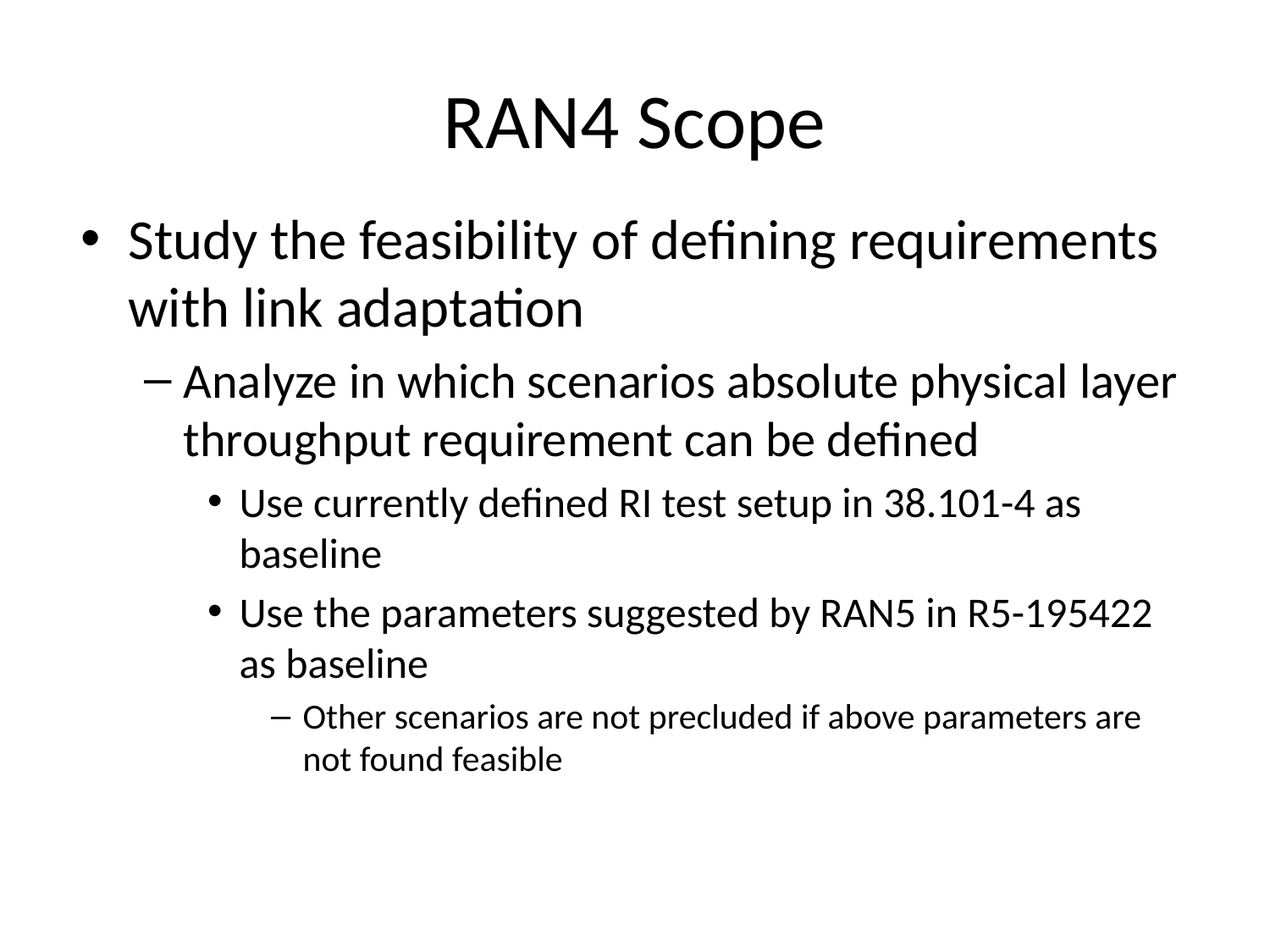

# RAN4 Scope
Study the feasibility of defining requirements with link adaptation
Analyze in which scenarios absolute physical layer throughput requirement can be defined
Use currently defined RI test setup in 38.101-4 as baseline
Use the parameters suggested by RAN5 in R5-195422 as baseline
Other scenarios are not precluded if above parameters are not found feasible